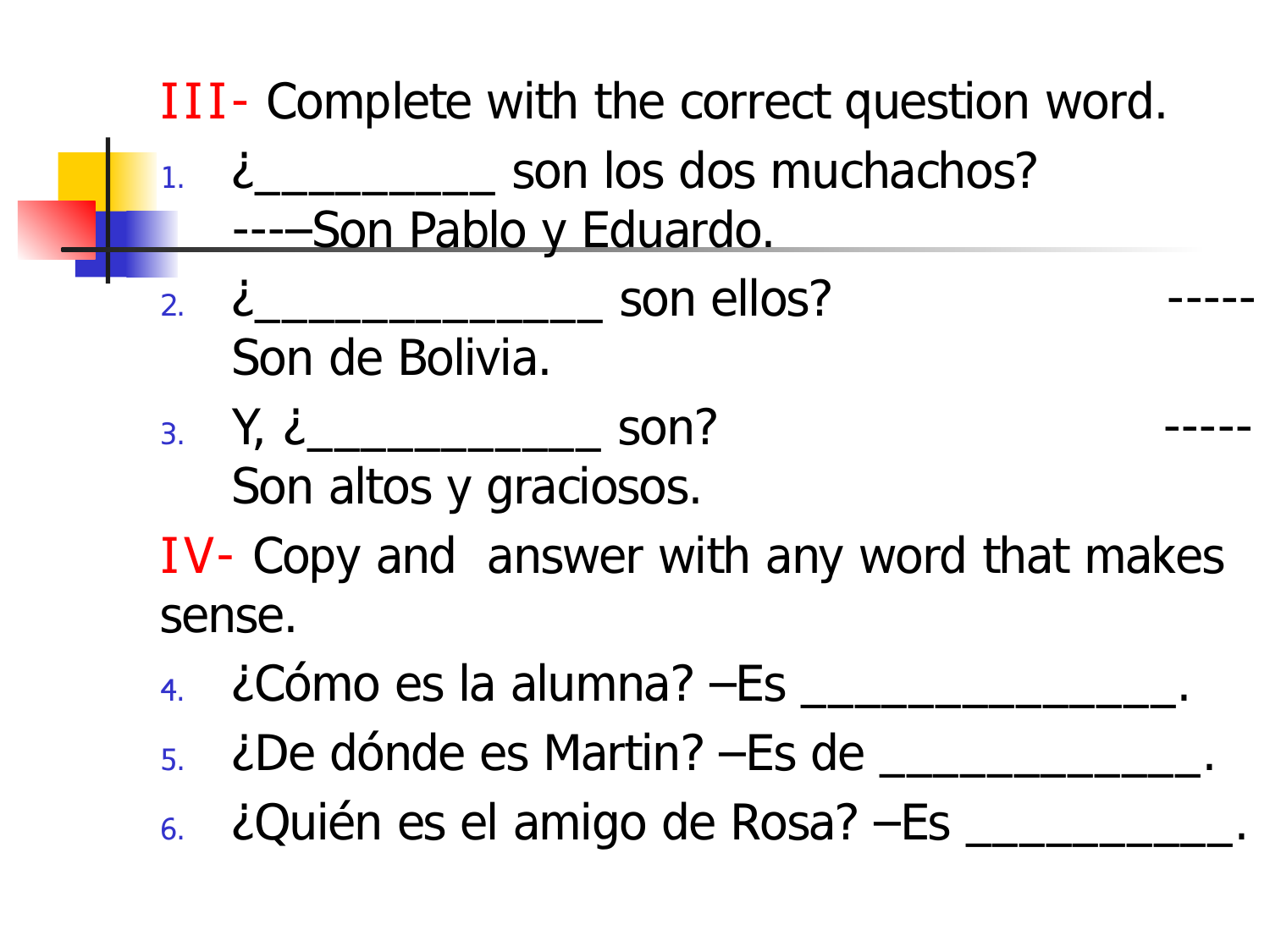

III- Complete with the correct question word.
¿_________ son los dos muchachos?           ---–Son Pablo y Eduardo.
¿_____________ son ellos?			   -----Son de Bolivia.
Y, ¿___________ son?			           -----Son altos y graciosos.
IV- Copy and  answer with any word that makes sense.
¿Cómo es la alumna? –Es ______________.
¿De dónde es Martin? –Es de ____________.
¿Quién es el amigo de Rosa? –Es __________.